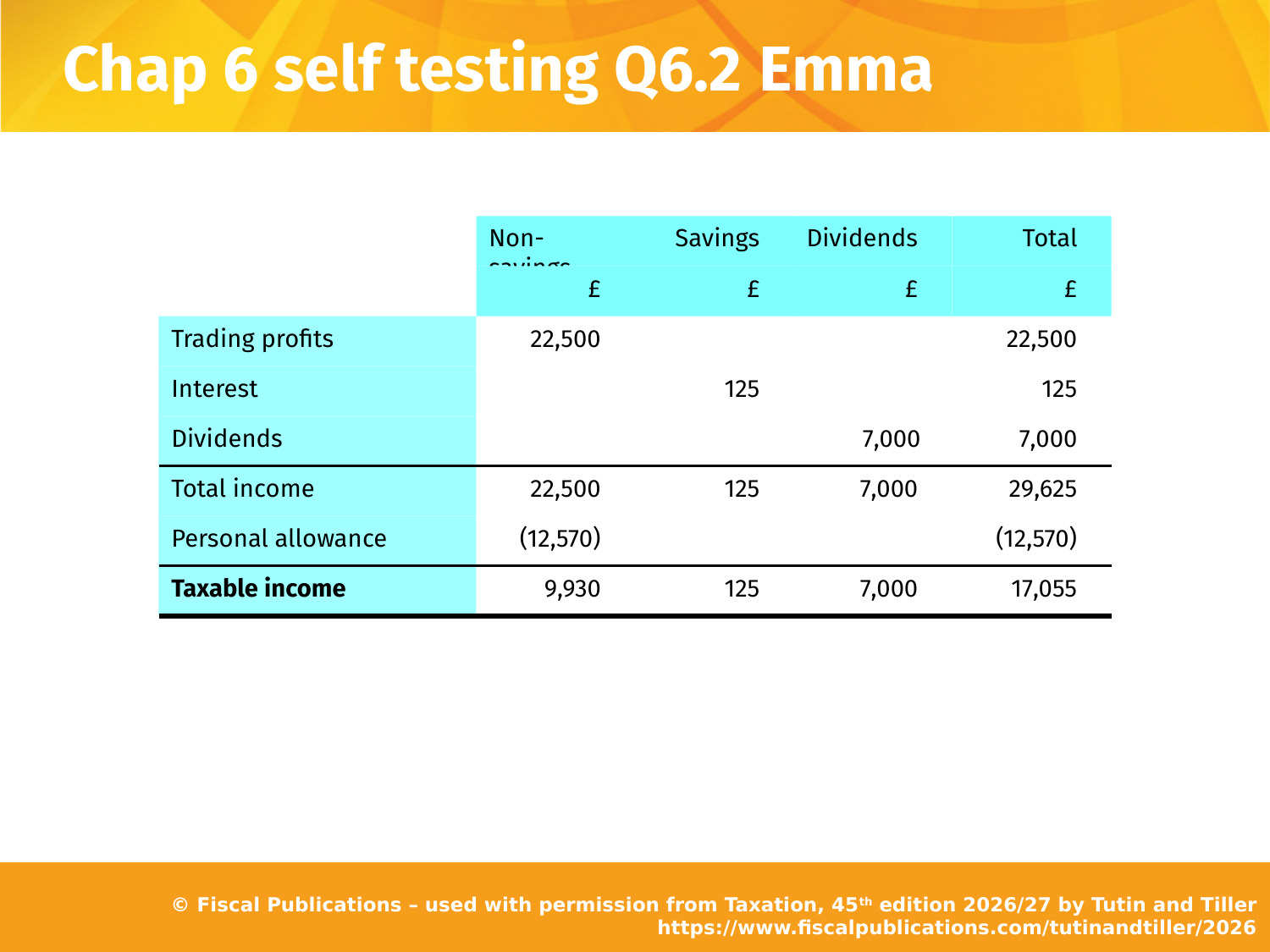

# Chap 6 self testing Q6.2 Emma
	Non-savings
	Savings
	Dividends
	Total
	£
	£
	£
	£
Trading profits
	22,500
	22,500
Interest
	125
	125
Dividends
	7,000
	7,000
Total income
	22,500
	125
	7,000
	29,625
Personal allowance
	(12,570)
	(12,570)
Taxable income
	9,930
	125
	7,000
	17,055